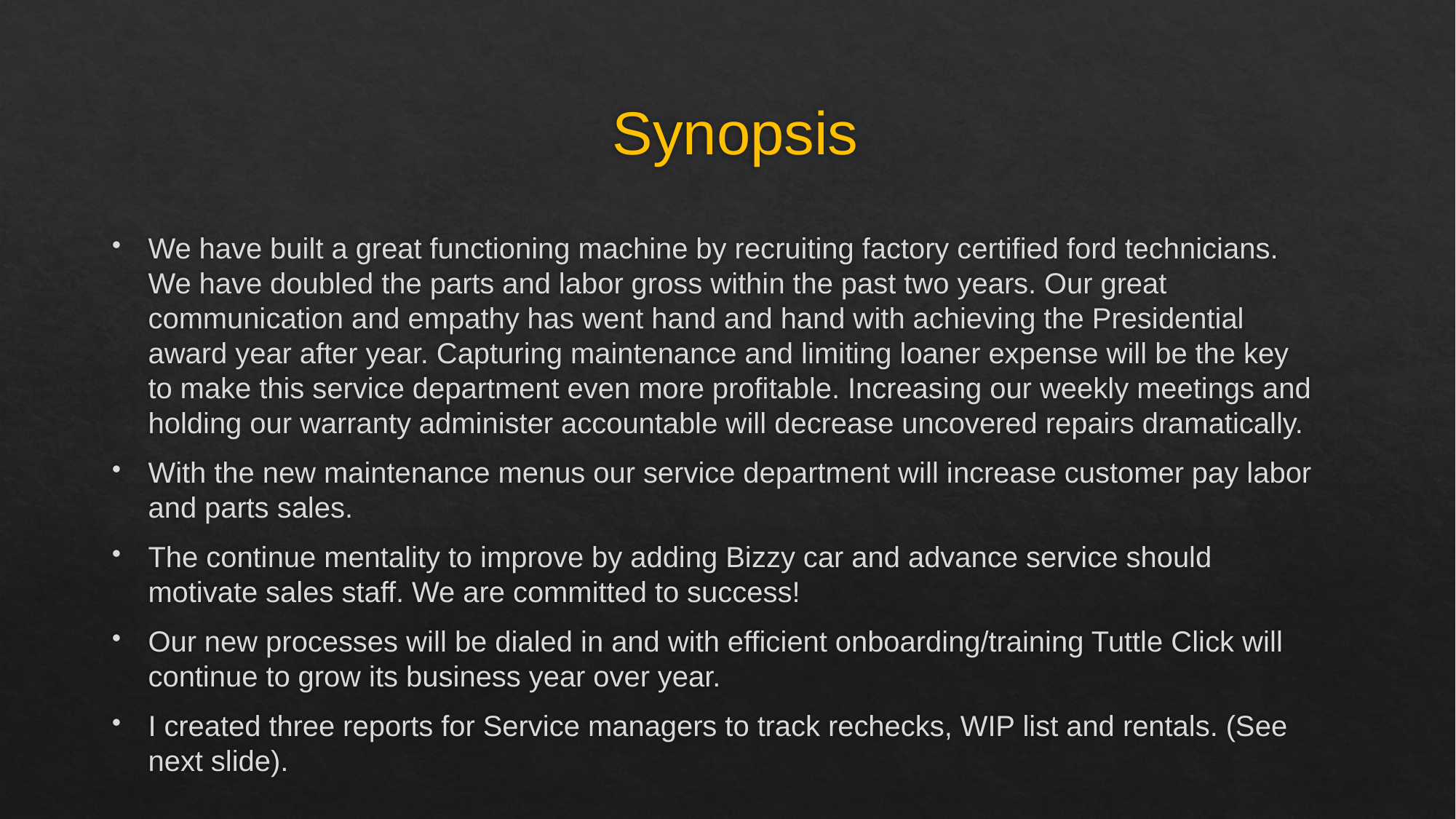

# Synopsis

We have built a great functioning machine by recruiting factory certified ford technicians. We have doubled the parts and labor gross within the past two years. Our great communication and empathy has went hand and hand with achieving the Presidential award year after year. Capturing maintenance and limiting loaner expense will be the key to make this service department even more profitable. Increasing our weekly meetings and holding our warranty administer accountable will decrease uncovered repairs dramatically.
With the new maintenance menus our service department will increase customer pay labor and parts sales.
The continue mentality to improve by adding Bizzy car and advance service should motivate sales staff. We are committed to success!
Our new processes will be dialed in and with efficient onboarding/training Tuttle Click will continue to grow its business year over year.
I created three reports for Service managers to track rechecks, WIP list and rentals. (See next slide).